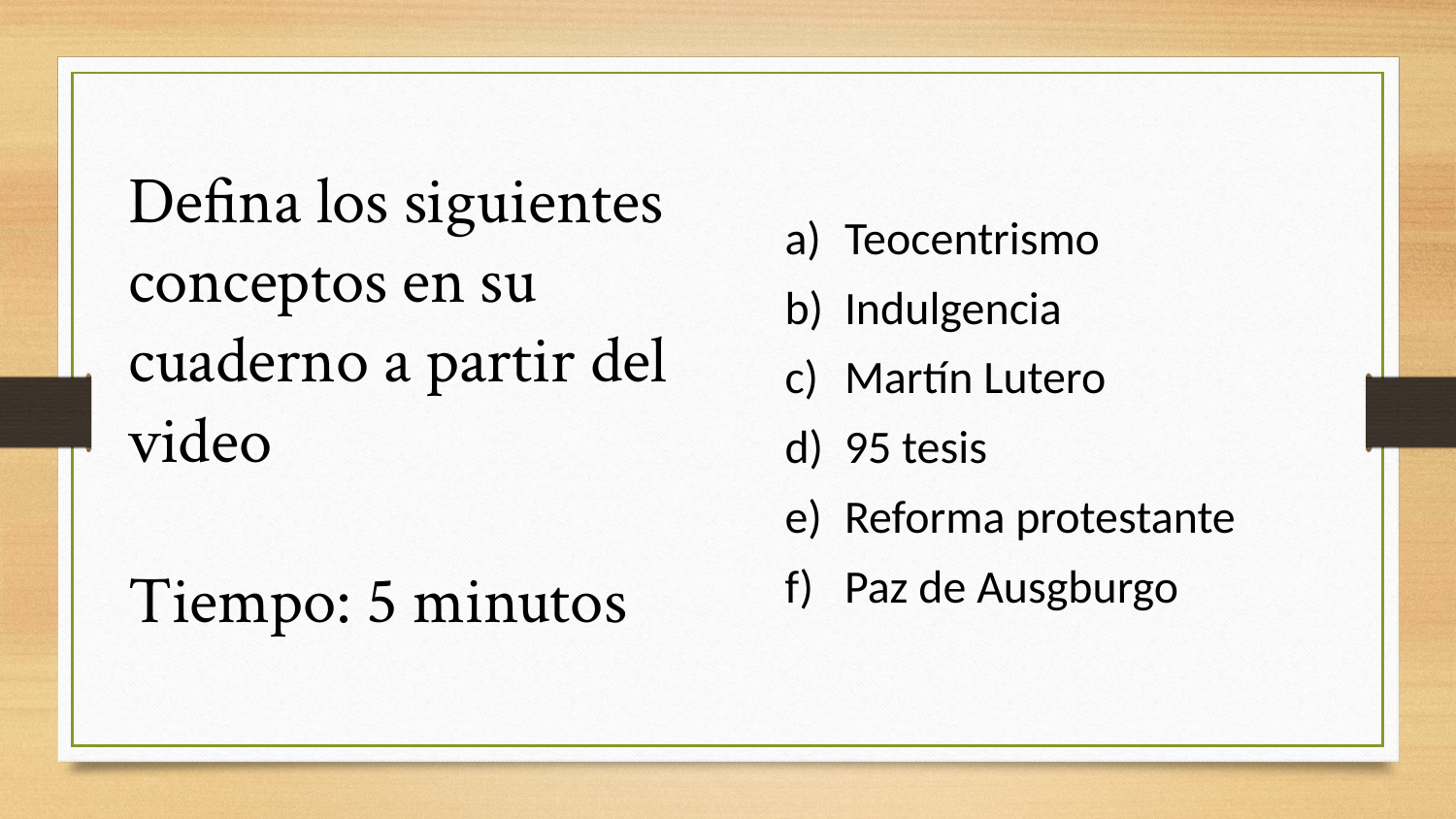

# Defina los siguientes conceptos en su cuaderno a partir del video
Tiempo: 5 minutos

Teocentrismo
Indulgencia
Martín Lutero
95 tesis
Reforma protestante
Paz de Ausgburgo